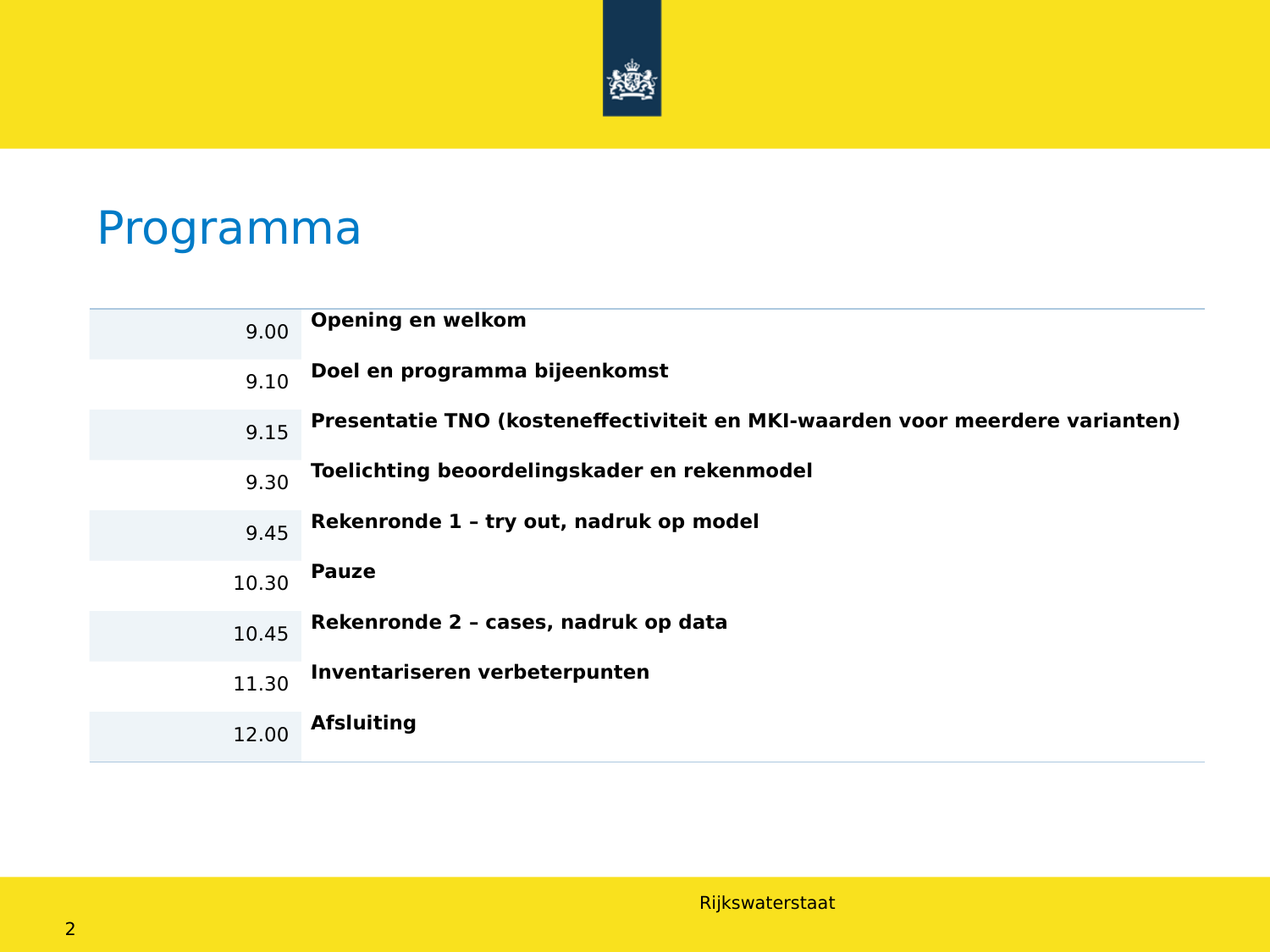

# Programma
| 9.00 | Opening en welkom |
| --- | --- |
| 9.10 | Doel en programma bijeenkomst |
| 9.15 | Presentatie TNO (kosteneffectiviteit en MKI-waarden voor meerdere varianten) |
| 9.30 | Toelichting beoordelingskader en rekenmodel |
| 9.45 | Rekenronde 1 – try out, nadruk op model |
| 10.30 | Pauze |
| 10.45 | Rekenronde 2 – cases, nadruk op data |
| 11.30 | Inventariseren verbeterpunten |
| 12.00 | Afsluiting |